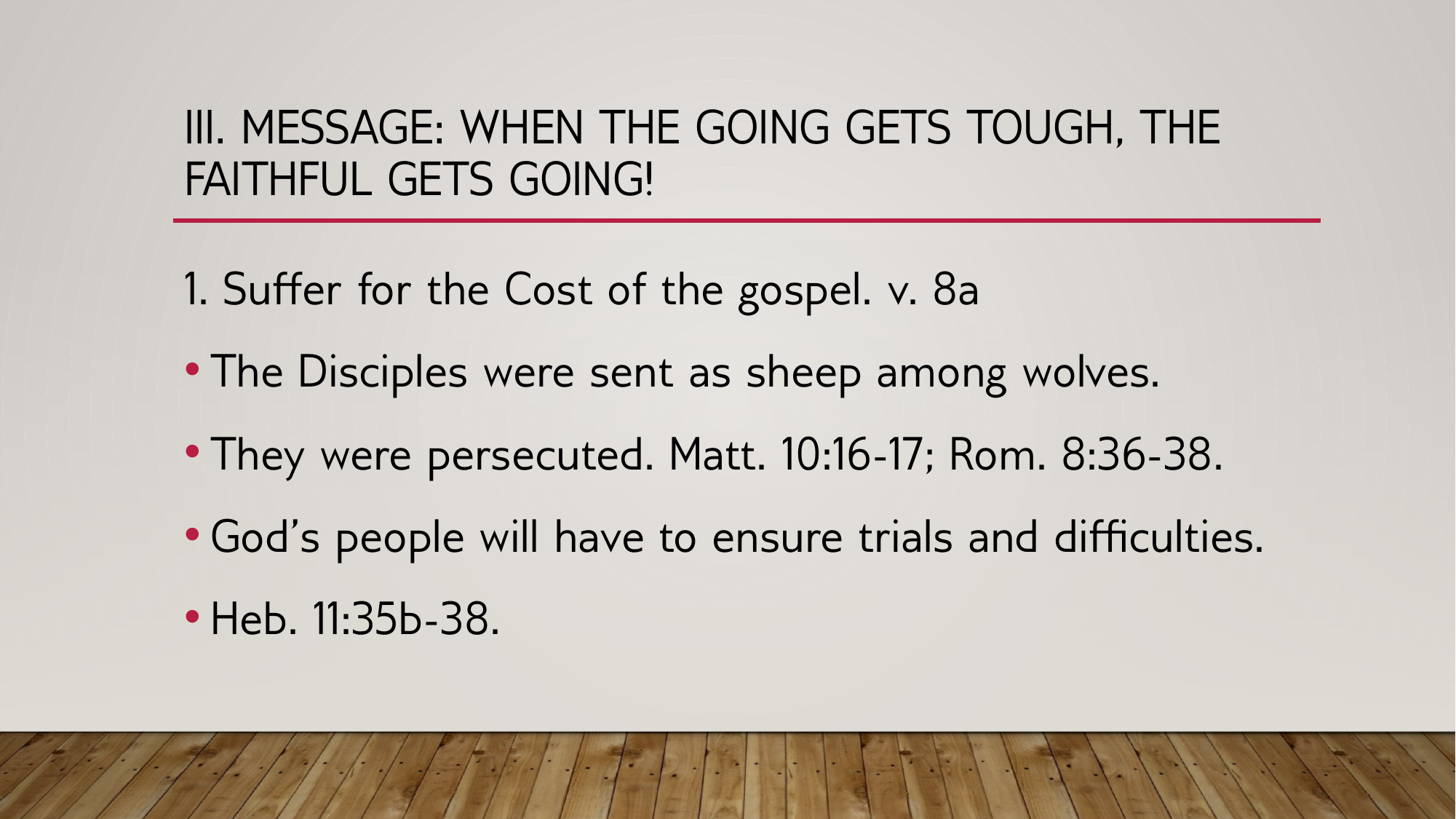

# III. Message: when the going gets tough, the faithful gets going!
1. Suffer for the Cost of the gospel. v. 8a
The Disciples were sent as sheep among wolves.
They were persecuted. Matt. 10:16-17; Rom. 8:36-38.
God’s people will have to ensure trials and difficulties.
Heb. 11:35b-38.